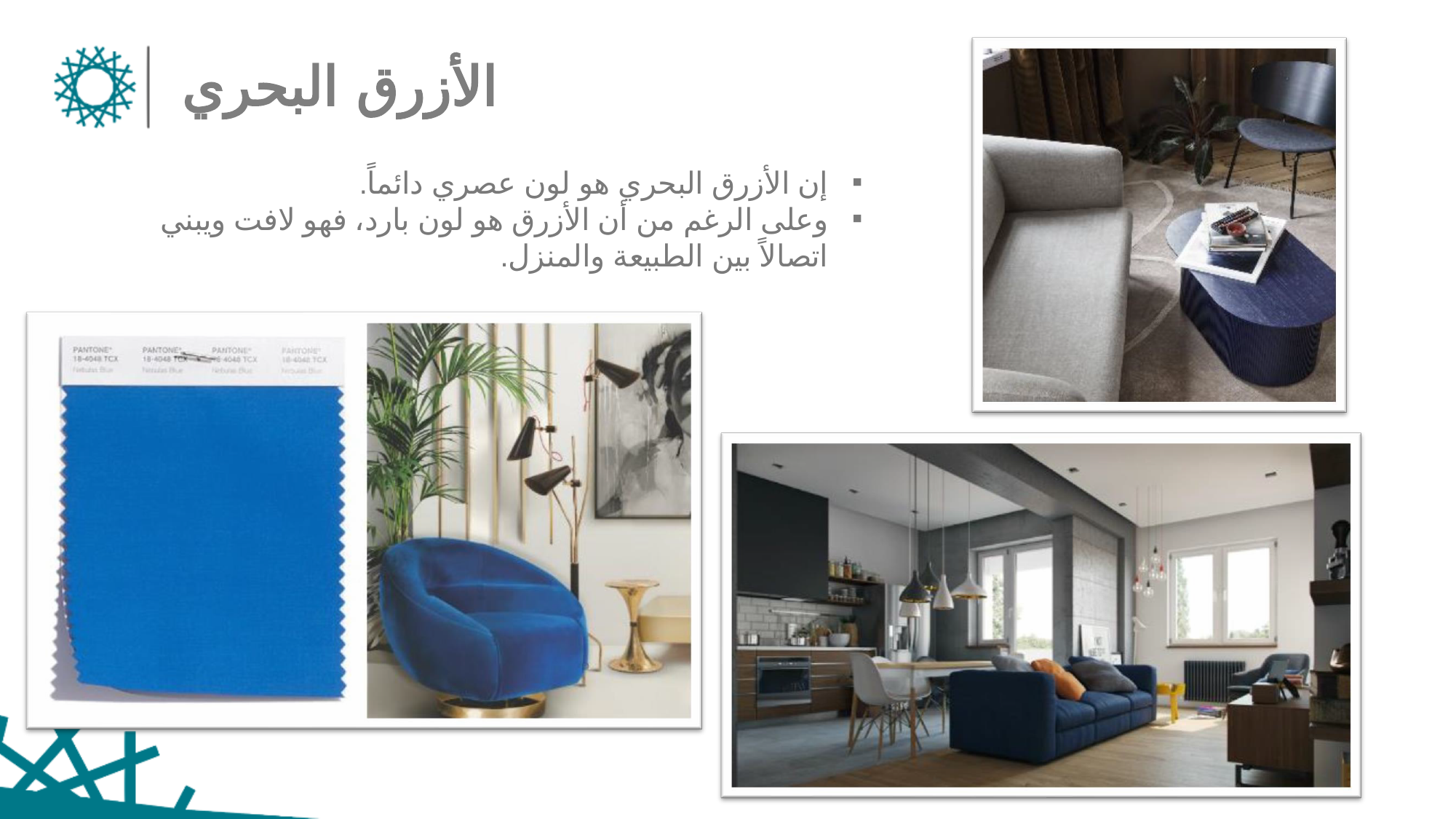

# الأزرق البحري
إن الأزرق البحري هو لون عصري دائماً.
وعلى الرغم من أن الأزرق هو لون بارد، فهو لافت ويبني اتصالاً بين الطبيعة والمنزل.